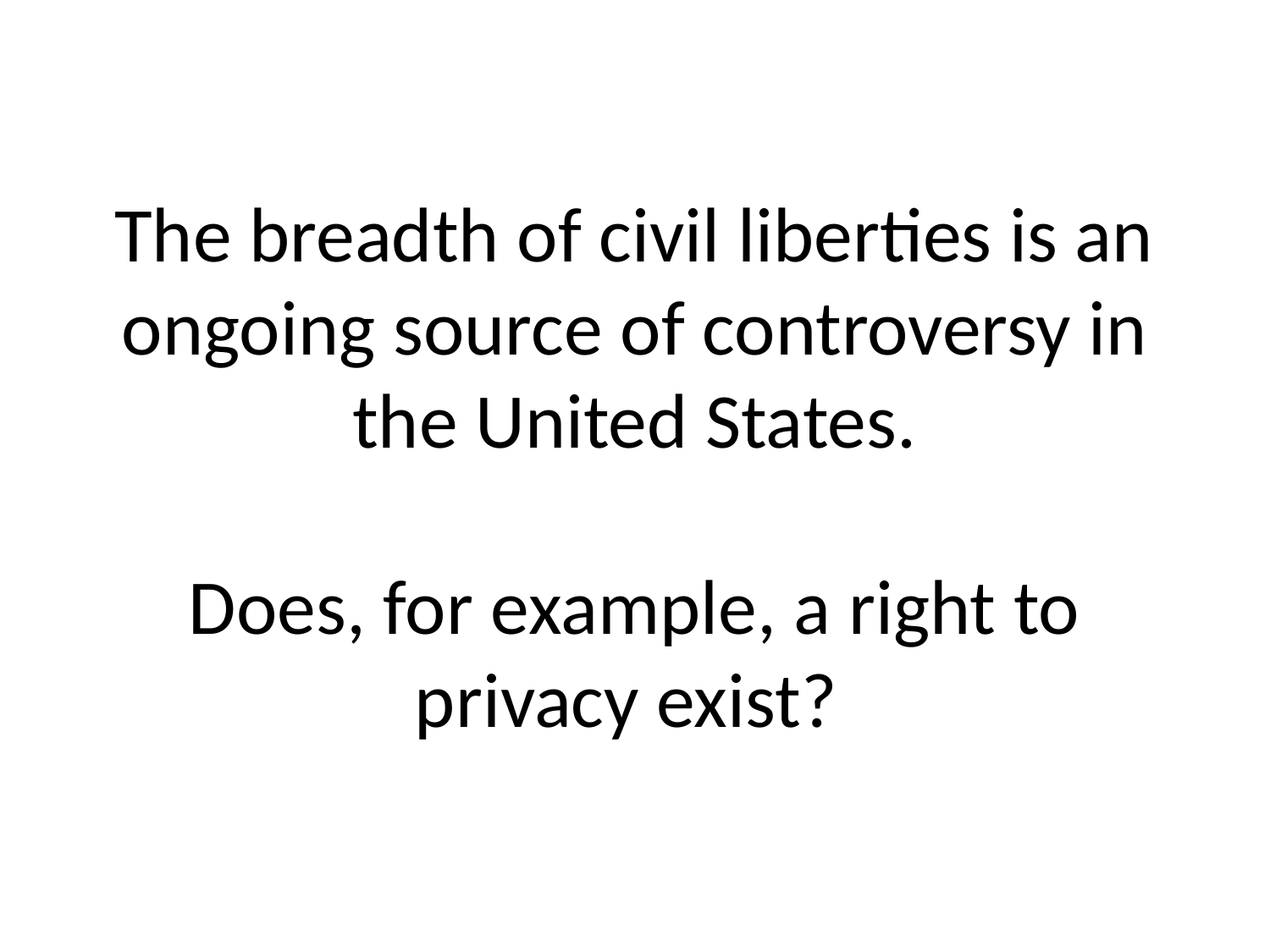

# The breadth of civil liberties is an ongoing source of controversy in the United States. Does, for example, a right to privacy exist?